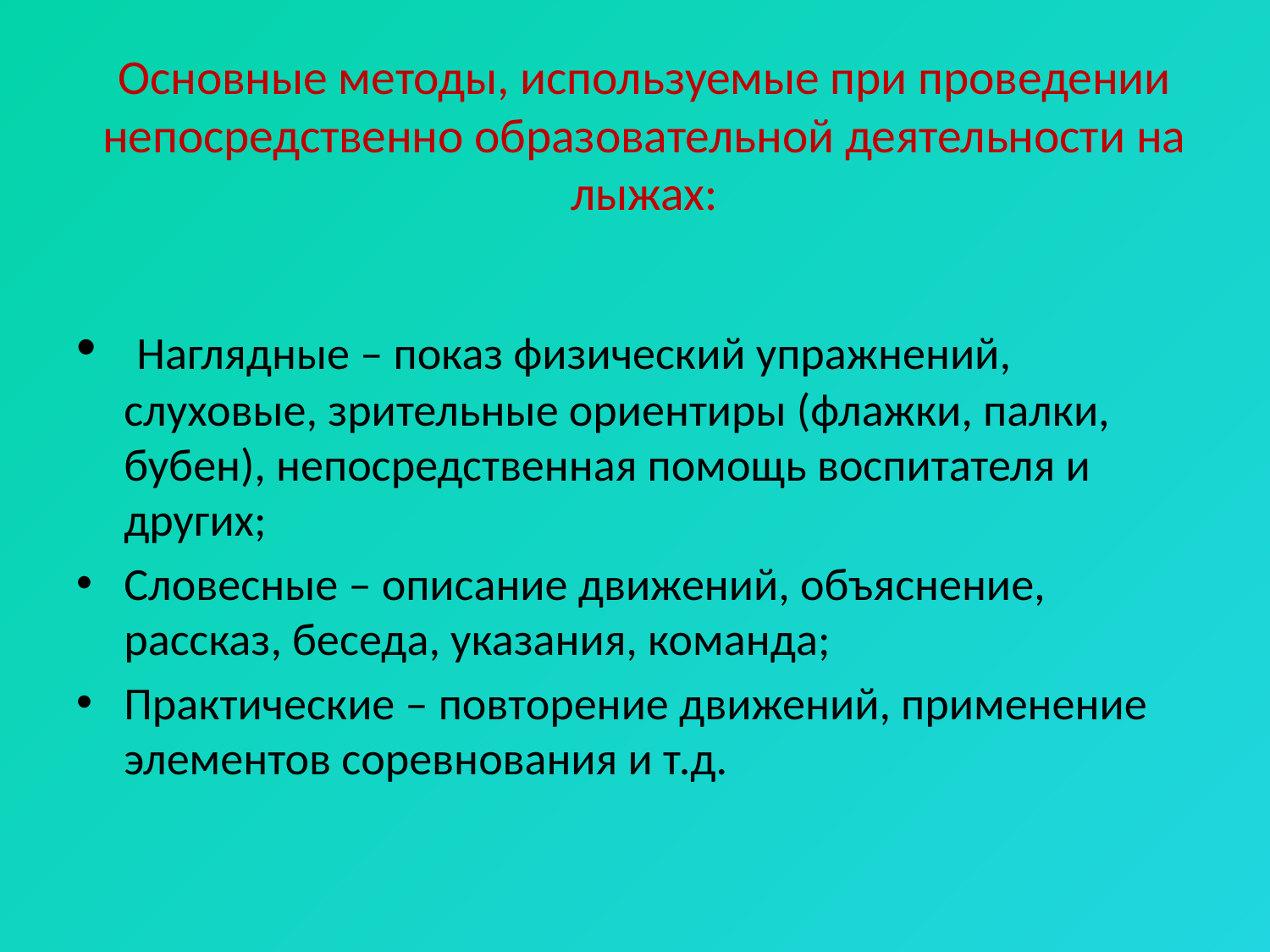

# Основные методы, используемые при проведении непосредственно образовательной деятельности на лыжах:
 Наглядные – показ физический упражнений, слуховые, зрительные ориентиры (флажки, палки, бубен), непосредственная помощь воспитателя и других;
Словесные – описание движений, объяснение, рассказ, беседа, указания, команда;
Практические – повторение движений, применение элементов соревнования и т.д.